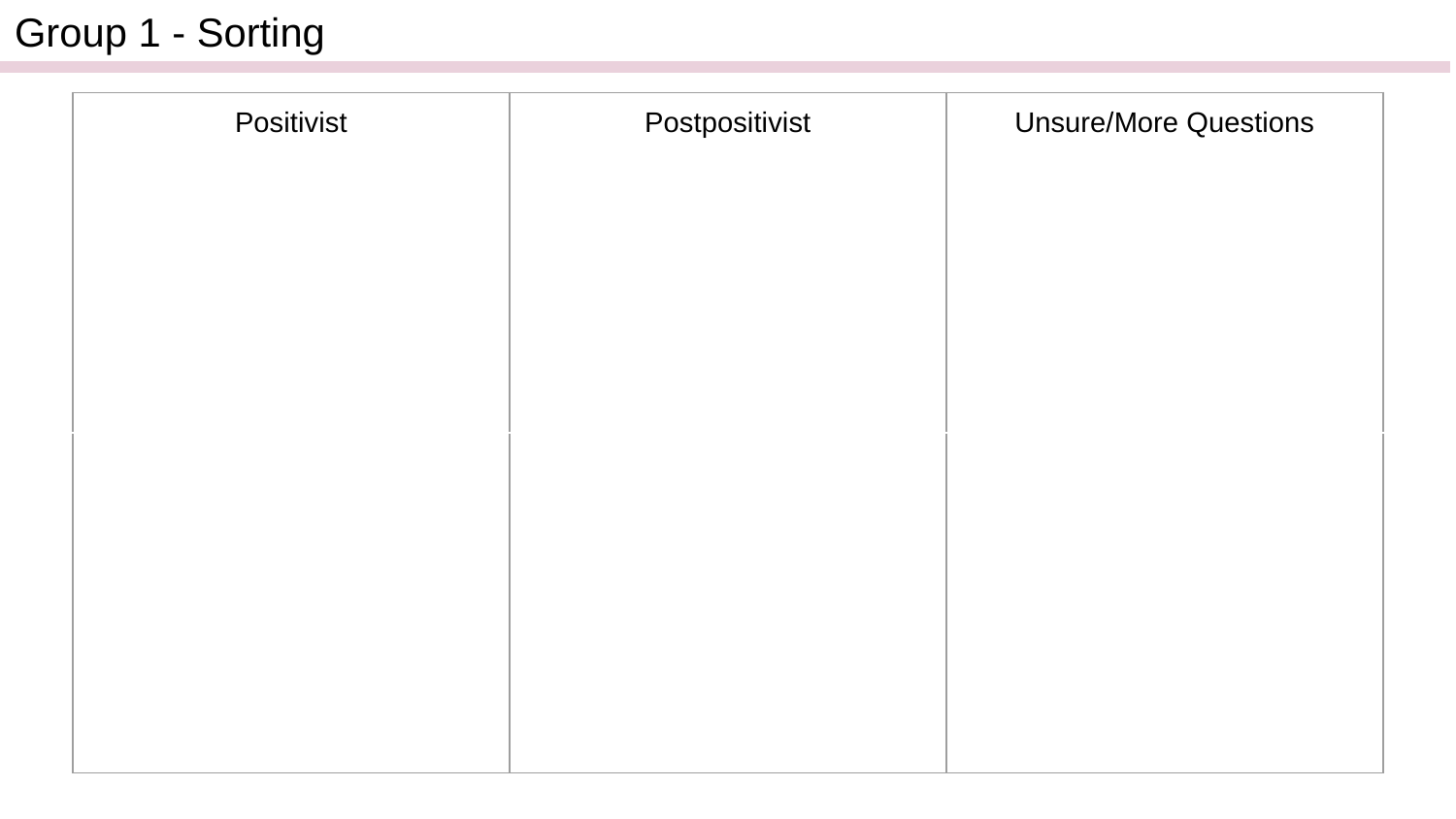

# Group 1 - Sorting
Group Presentations
Informal Speech
Visioning
Service Learning
Brainstorm
Lecture
Think - Pair - Share
| Positivist | Postpositivist | Unsure/More Questions |
| --- | --- | --- |
|  |  |  |
Learning Communities
Role Playing
Simulations
Reflection Paper
Labs
Discussions
Journaling
Problem Set
Worksheets
Field Trips
Position Paper
Tutorials
Concept Mapping
Photovoice
Writing a Blog Post
Watching a Movie
Create a Website
Case Studies
Book Review
Memorization
Modeling
Demonstrations
Fieldwork
Critical Incidents
Debates
Idea Generation
Internship